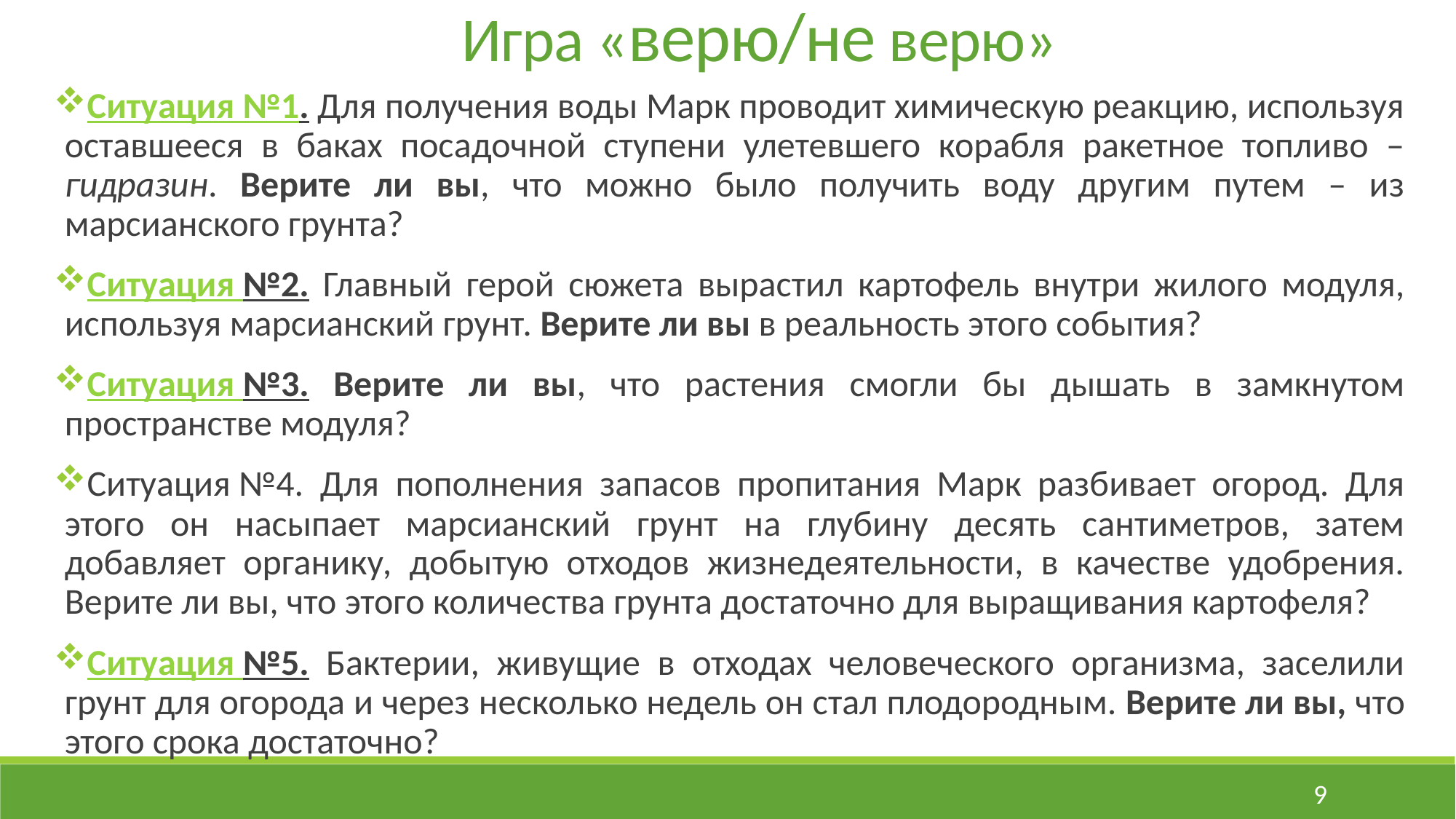

Игра «верю/не верю»
Ситуация №1. Для получения воды Марк проводит химическую реакцию, используя оставшееся в баках посадочной ступени улетевшего корабля ракетное топливо – гидразин. Верите ли вы, что можно было получить воду другим путем – из марсианского грунта?
Ситуация №2. Главный герой сюжета вырастил картофель внутри жилого модуля, используя марсианский грунт. Верите ли вы в реальность этого события?
Ситуация №3. Верите ли вы, что растения смогли бы дышать в замкнутом пространстве модуля?
Ситуация №4. Для пополнения запасов пропитания Марк разбивает огород. Для этого он насыпает марсианский грунт на глубину десять сантиметров, затем добавляет органику, добытую отходов жизнедеятельности, в качестве удобрения. Верите ли вы, что этого количества грунта достаточно для выращивания картофеля?
Ситуация №5. Бактерии, живущие в отходах человеческого организма, заселили грунт для огорода и через несколько недель он стал плодородным. Верите ли вы, что этого срока достаточно?

9